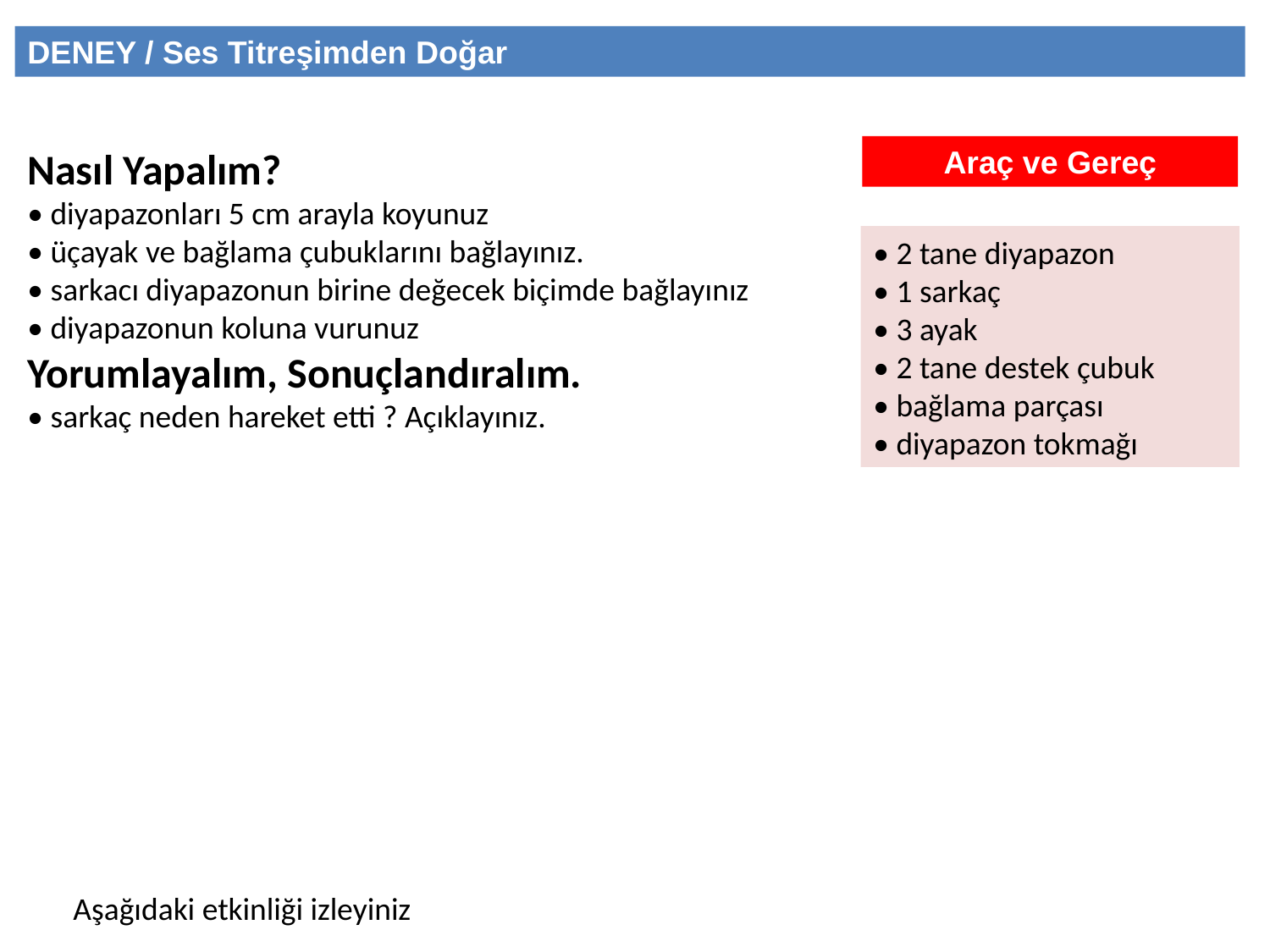

DENEY / Ses Titreşimden Doğar
Nasıl Yapalım?
• diyapazonları 5 cm arayla koyunuz
• üçayak ve bağlama çubuklarını bağlayınız.
• sarkacı diyapazonun birine değecek biçimde bağlayınız
• diyapazonun koluna vurunuz
Yorumlayalım, Sonuçlandıralım.
• sarkaç neden hareket etti ? Açıklayınız.
Araç ve Gereç
• 2 tane diyapazon
• 1 sarkaç
• 3 ayak
• 2 tane destek çubuk
• bağlama parçası
• diyapazon tokmağı
Aşağıdaki etkinliği izleyiniz